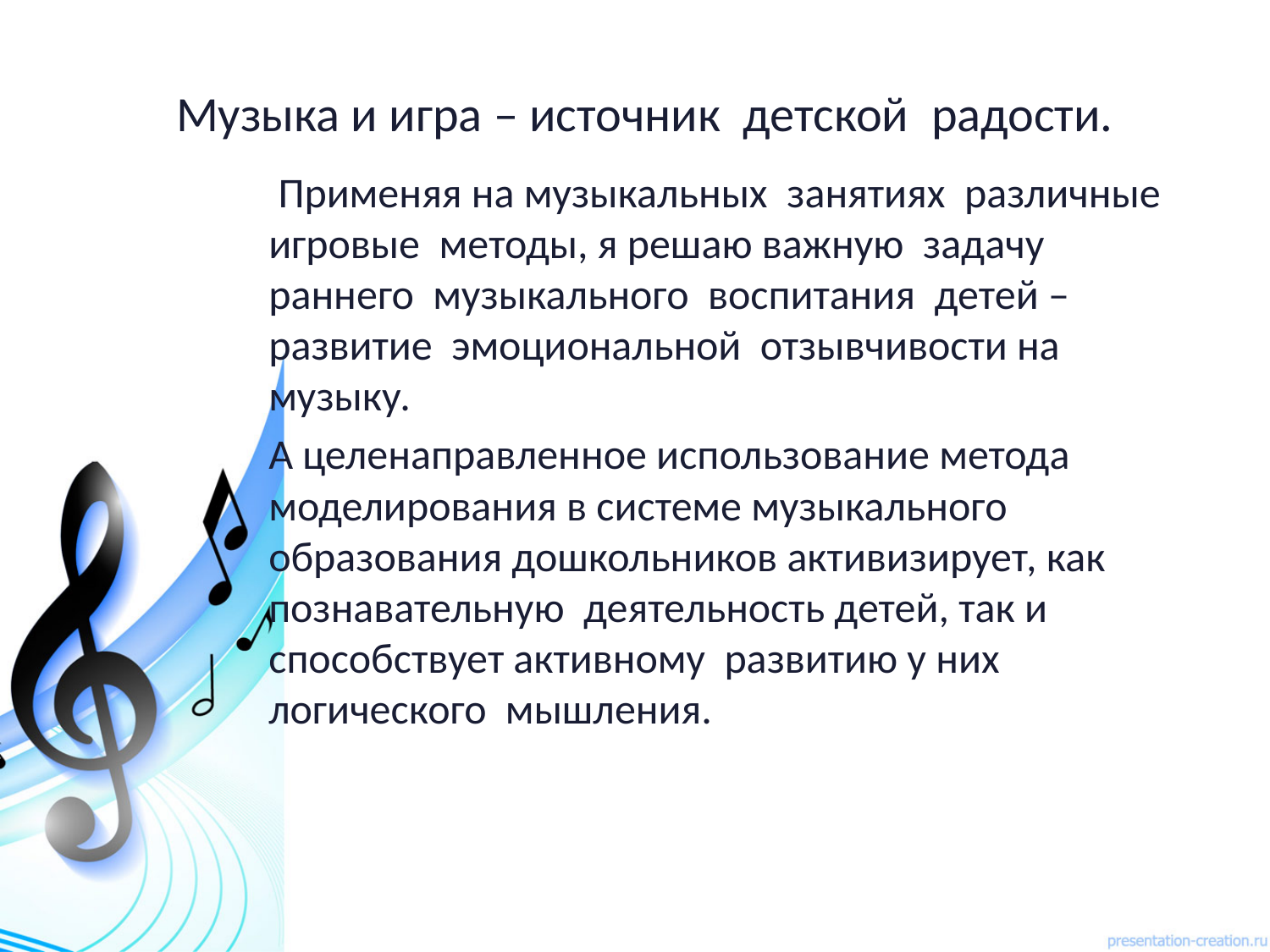

# Музыка и игра – источник  детской  радости.
      Применяя на музыкальных  занятиях  различные игровые  методы, я решаю важную  задачу  раннего  музыкального  воспитания  детей – развитие  эмоциональной  отзывчивости на музыку.
     А целенаправленное использование метода  моделирования в системе музыкального образования дошкольников активизирует, как познавательную  деятельность детей, так и способствует активному  развитию у них  логического  мышления.